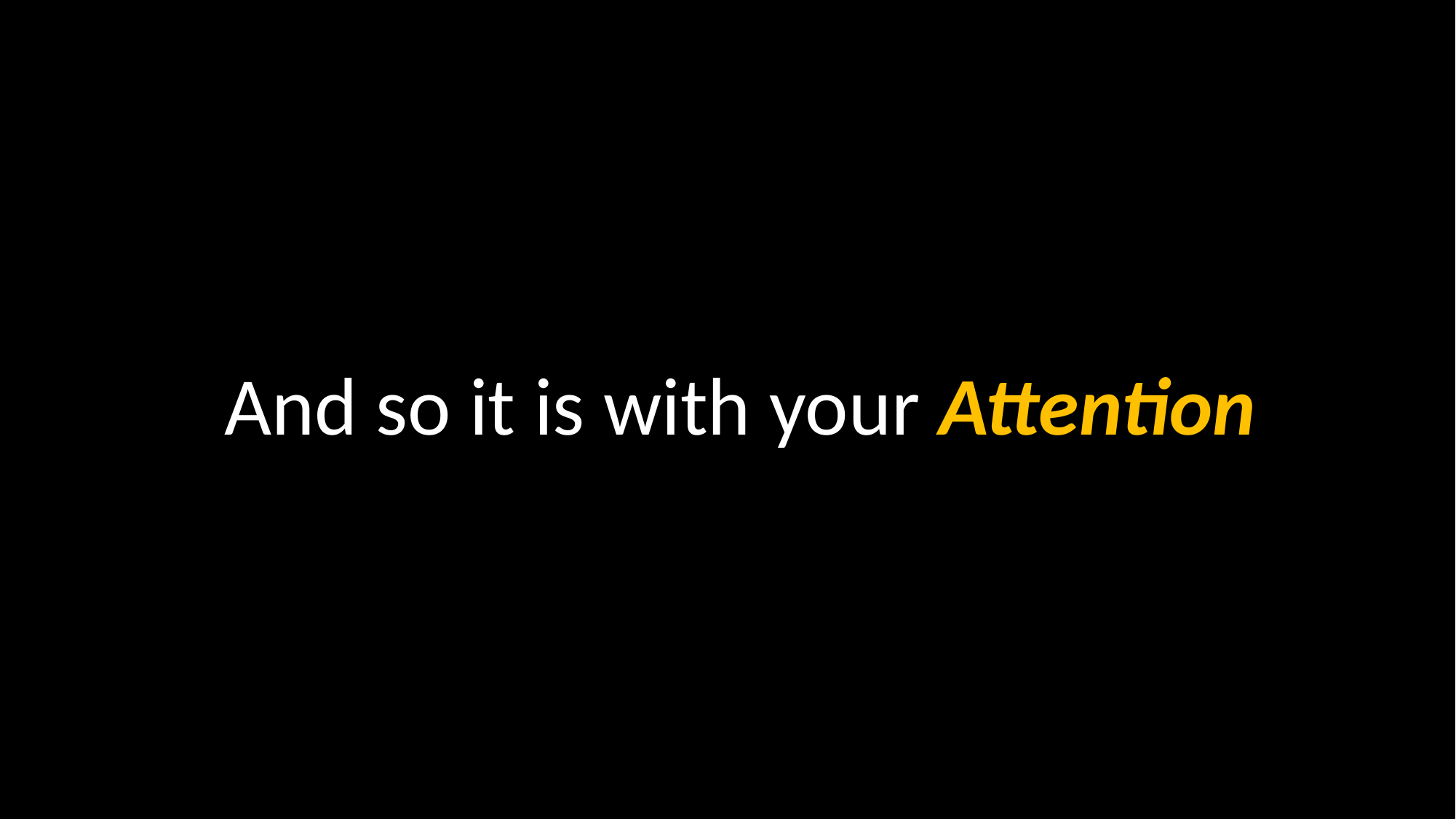

And so it is with your Attention